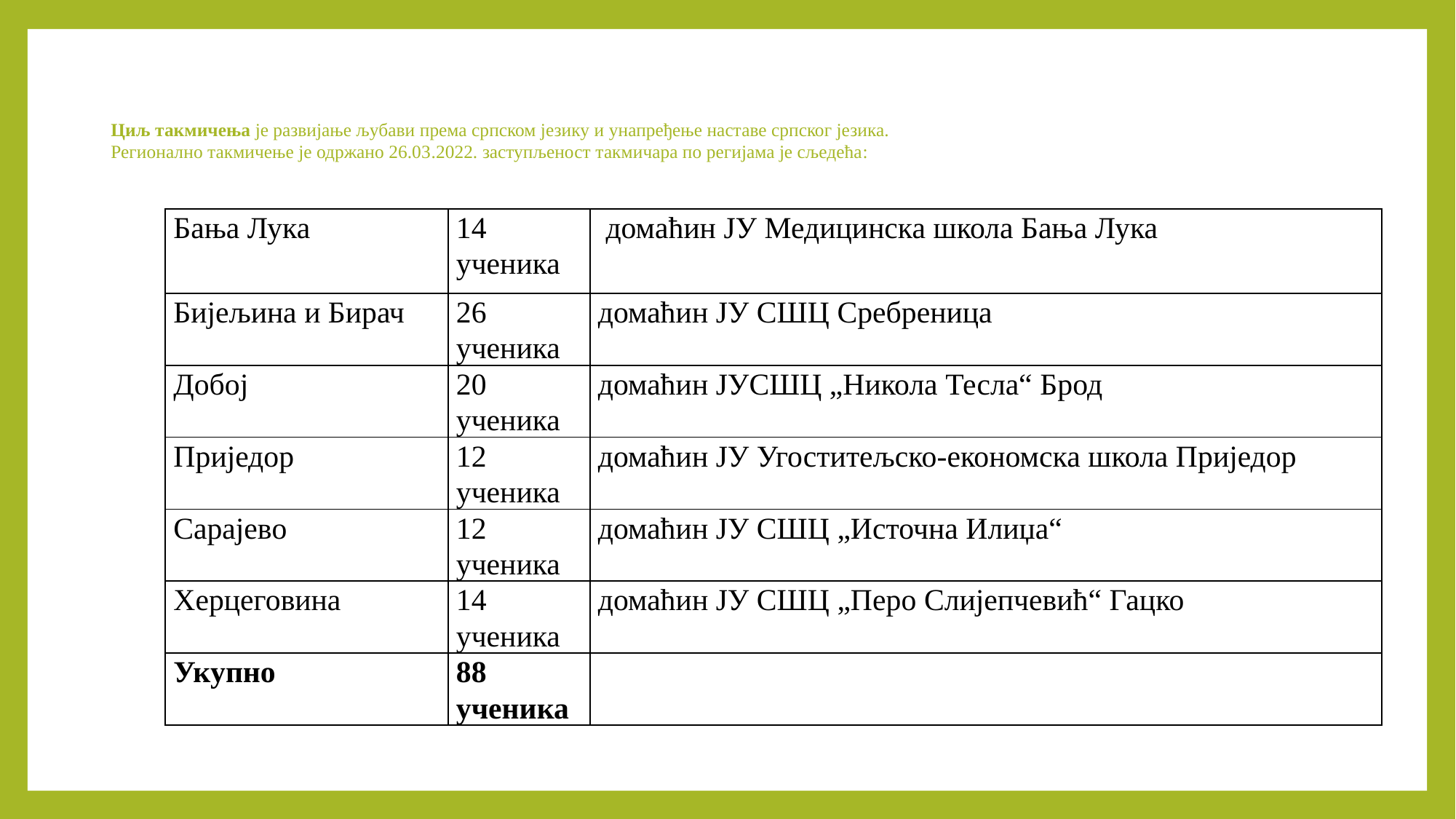

# Циљ такмичења је развијање љубави према српском језику и унапређење наставе српског језика. Регионално такмичење је одржано 26.03.2022. заступљеност такмичара по регијама је сљедећа:
| Бања Лука | 14 ученика | домаћин ЈУ Медицинска школа Бања Лука |
| --- | --- | --- |
| Бијељина и Бирач | 26 ученика | домаћин ЈУ СШЦ Сребреница |
| Добој | 20 ученика | домаћин ЈУСШЦ „Никола Тесла“ Брод |
| Приједор | 12 ученика | домаћин ЈУ Угоститељско-економска школа Приједор |
| Сарајево | 12 ученика | домаћин ЈУ СШЦ „Источна Илиџа“ |
| Херцеговина | 14 ученика | домаћин ЈУ СШЦ „Перо Слијепчевић“ Гацко |
| Укупно | 88 ученика |  |